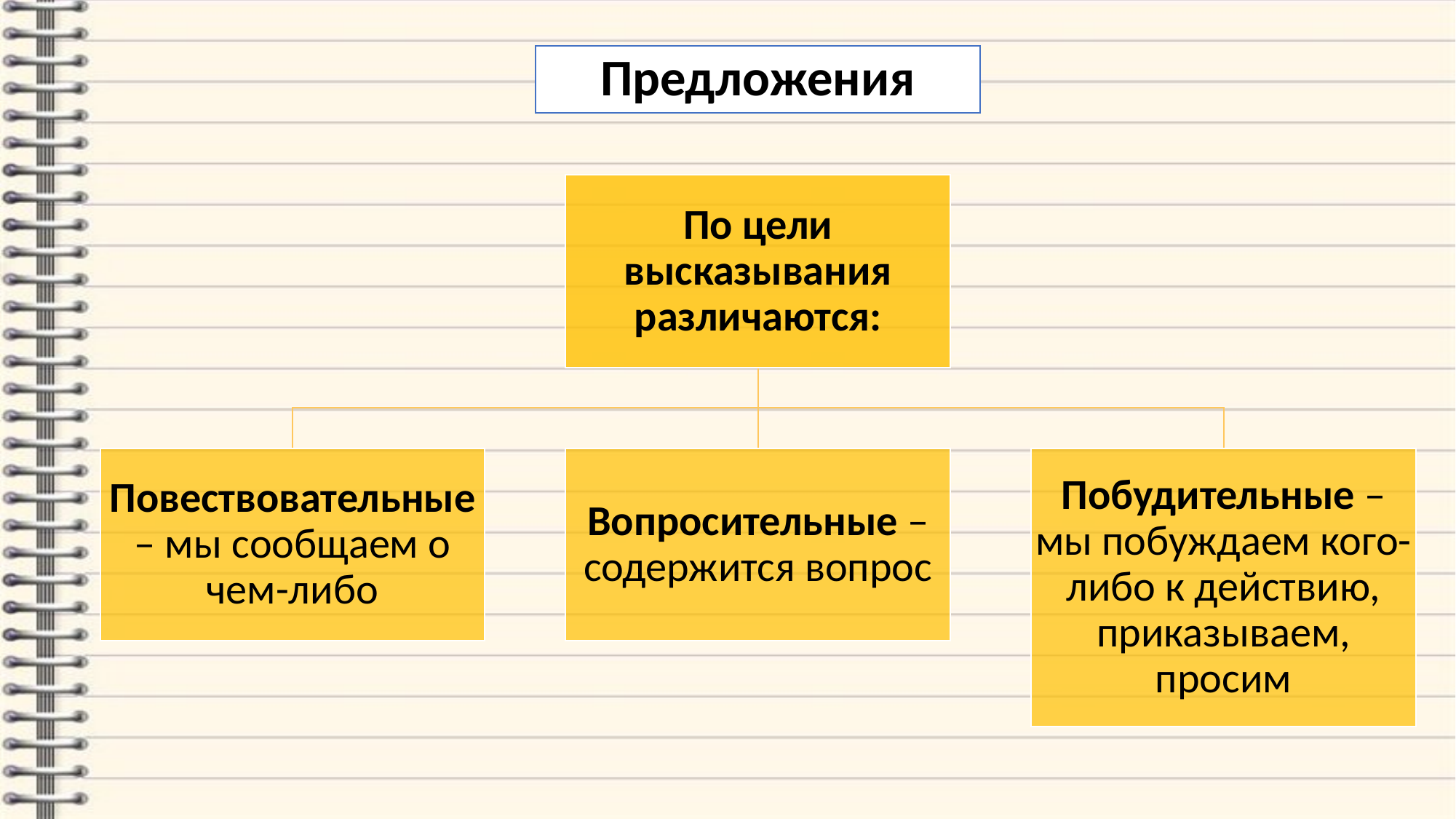

# Предложения
По цели высказывания различаются:
Повествовательные – мы сообщаем о чем-либо
Вопросительные – содержится вопрос
Побудительные – мы побуждаем кого-либо к действию, приказываем, просим